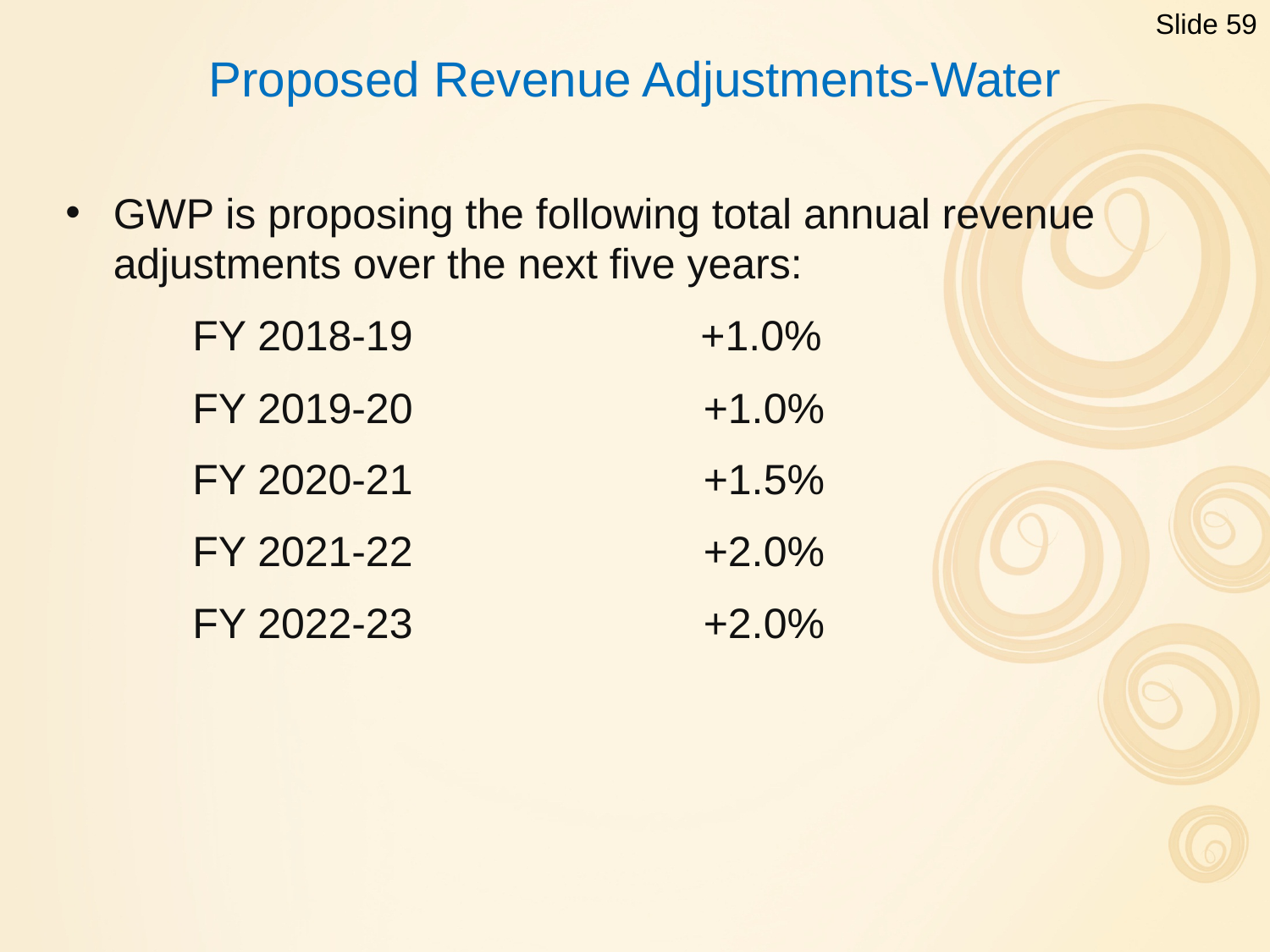

Slide 59
# Proposed Revenue Adjustments-Water
GWP is proposing the following total annual revenue adjustments over the next five years:
	FY 2018-19	            	+1.0%
	FY 2019-20		           +1.0%
	FY 2020-21		           +1.5%
	FY 2021-22		           +2.0%
	FY 2022-23		           +2.0%